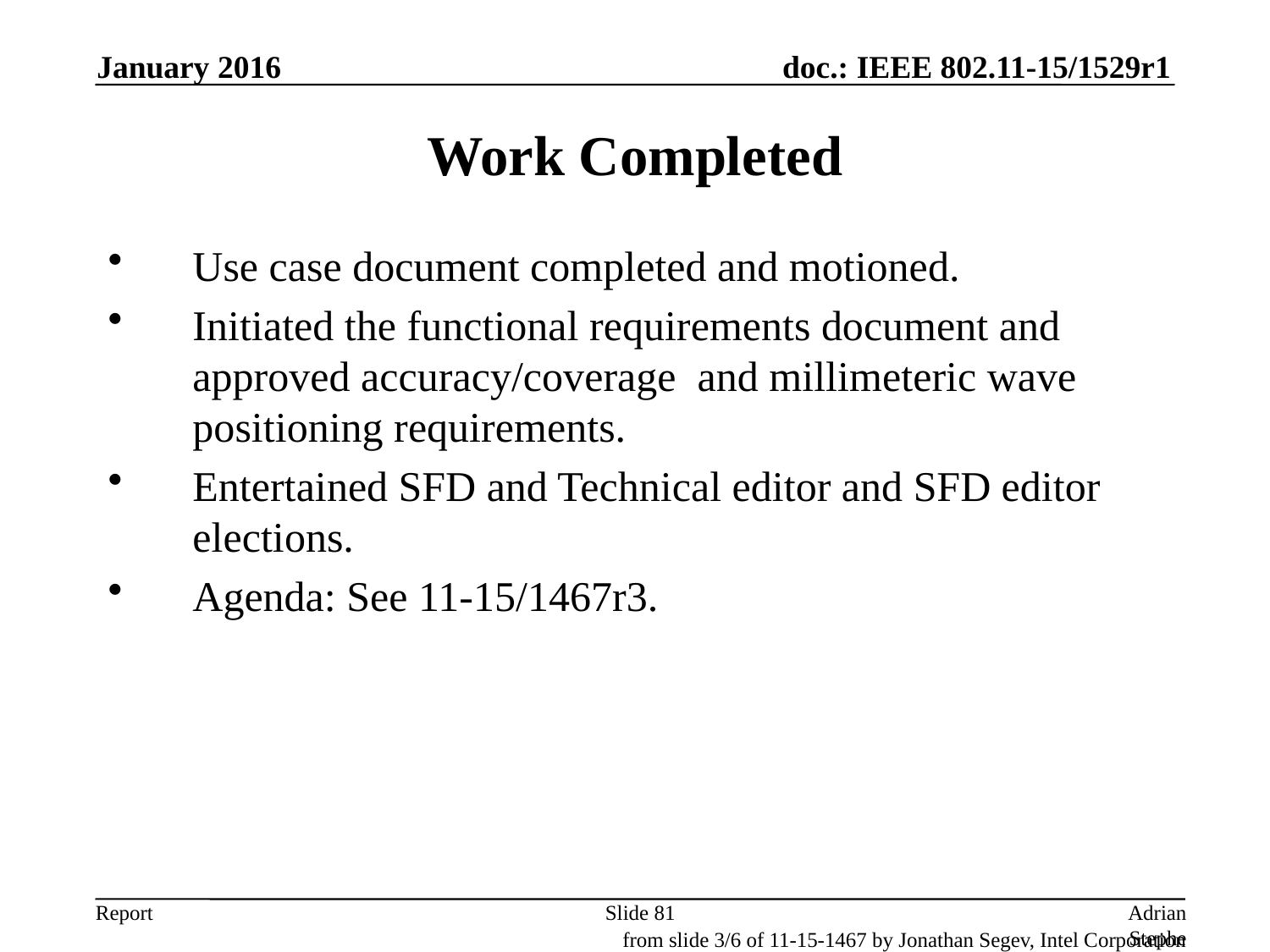

January 2016
# Work Completed
Use case document completed and motioned.
Initiated the functional requirements document and approved accuracy/coverage  and millimeteric wave positioning requirements.
Entertained SFD and Technical editor and SFD editor elections.
Agenda: See 11-15/1467r3.

Slide 81
Adrian Stephens, Intel Corporation
from slide 3/6 of 11-15-1467 by Jonathan Segev, Intel Corporation